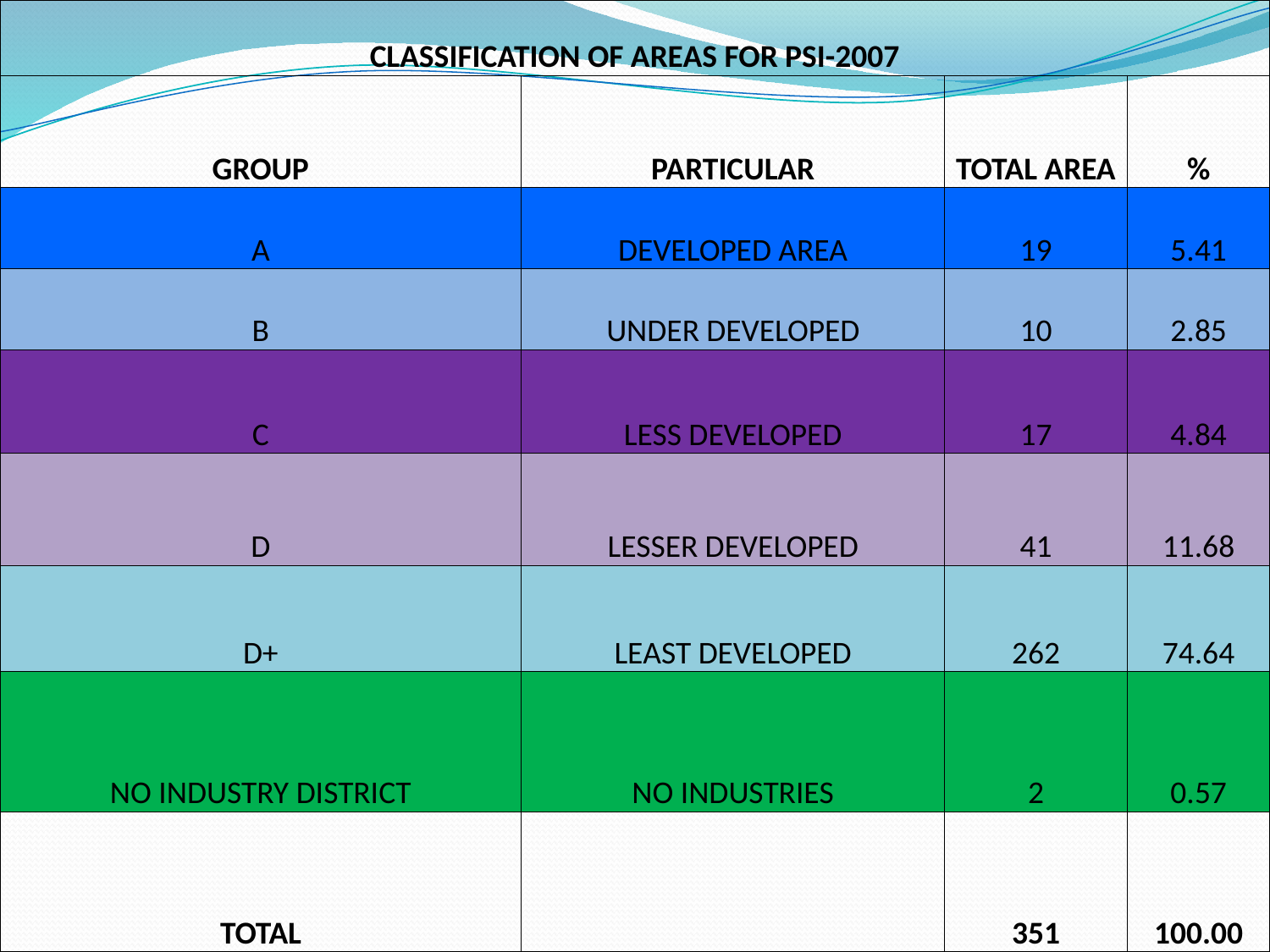

| CLASSIFICATION OF AREAS FOR PSI-2007 |  |  |  |
| --- | --- | --- | --- |
| GROUP | PARTICULAR | TOTAL AREA | % |
| A | DEVELOPED AREA | 19 | 5.41 |
| B | UNDER DEVELOPED | 10 | 2.85 |
| C | LESS DEVELOPED | 17 | 4.84 |
| D | LESSER DEVELOPED | 41 | 11.68 |
| D+ | LEAST DEVELOPED | 262 | 74.64 |
| NO INDUSTRY DISTRICT | NO INDUSTRIES | 2 | 0.57 |
| TOTAL |  | 351 | 100.00 |